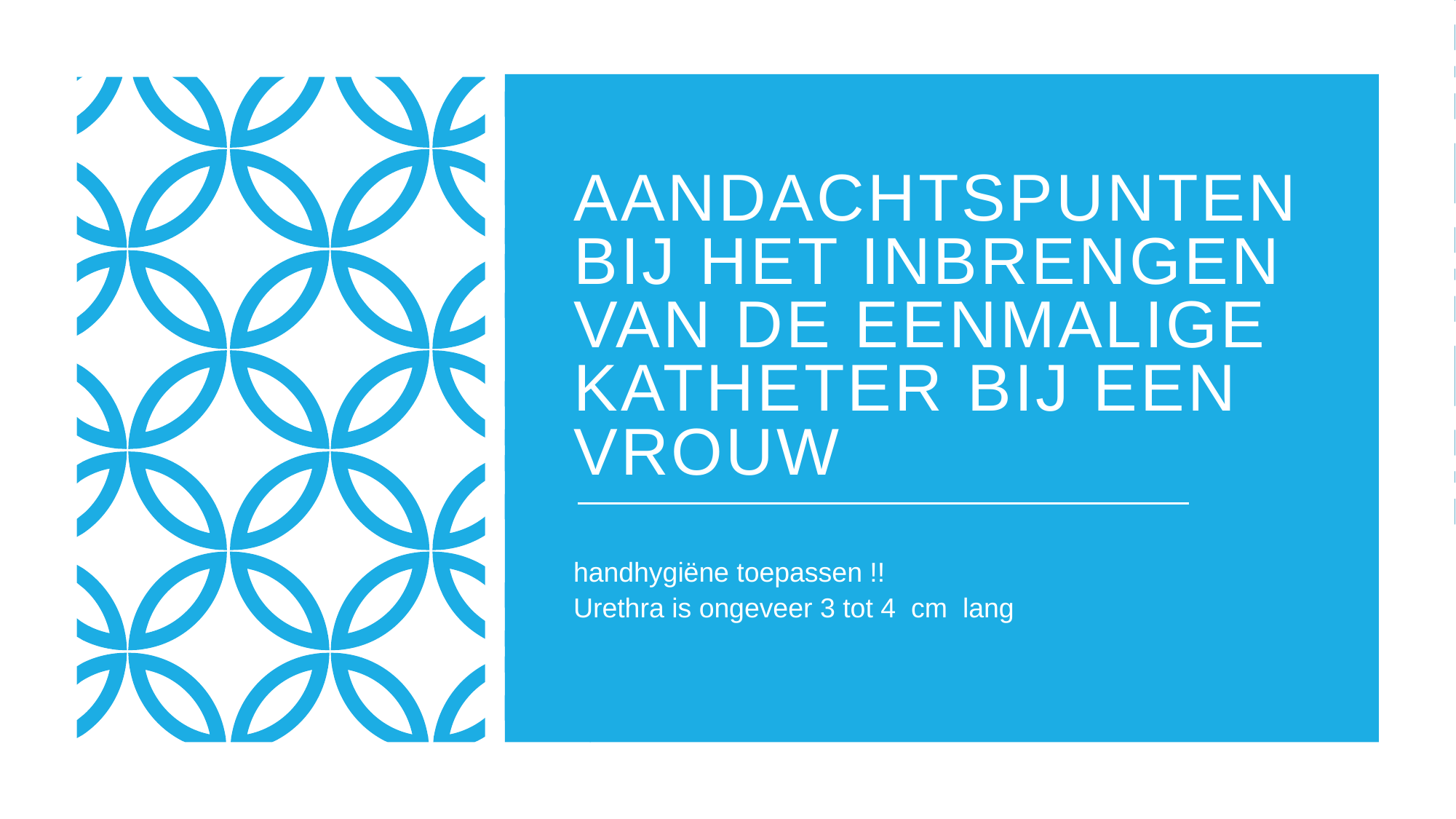

# Aandachtspunten bij het Inbrengen van de eenmalige katheter bij een vrouw

handhygiëne toepassen !!
Urethra is ongeveer 3 tot 4  cm  lang